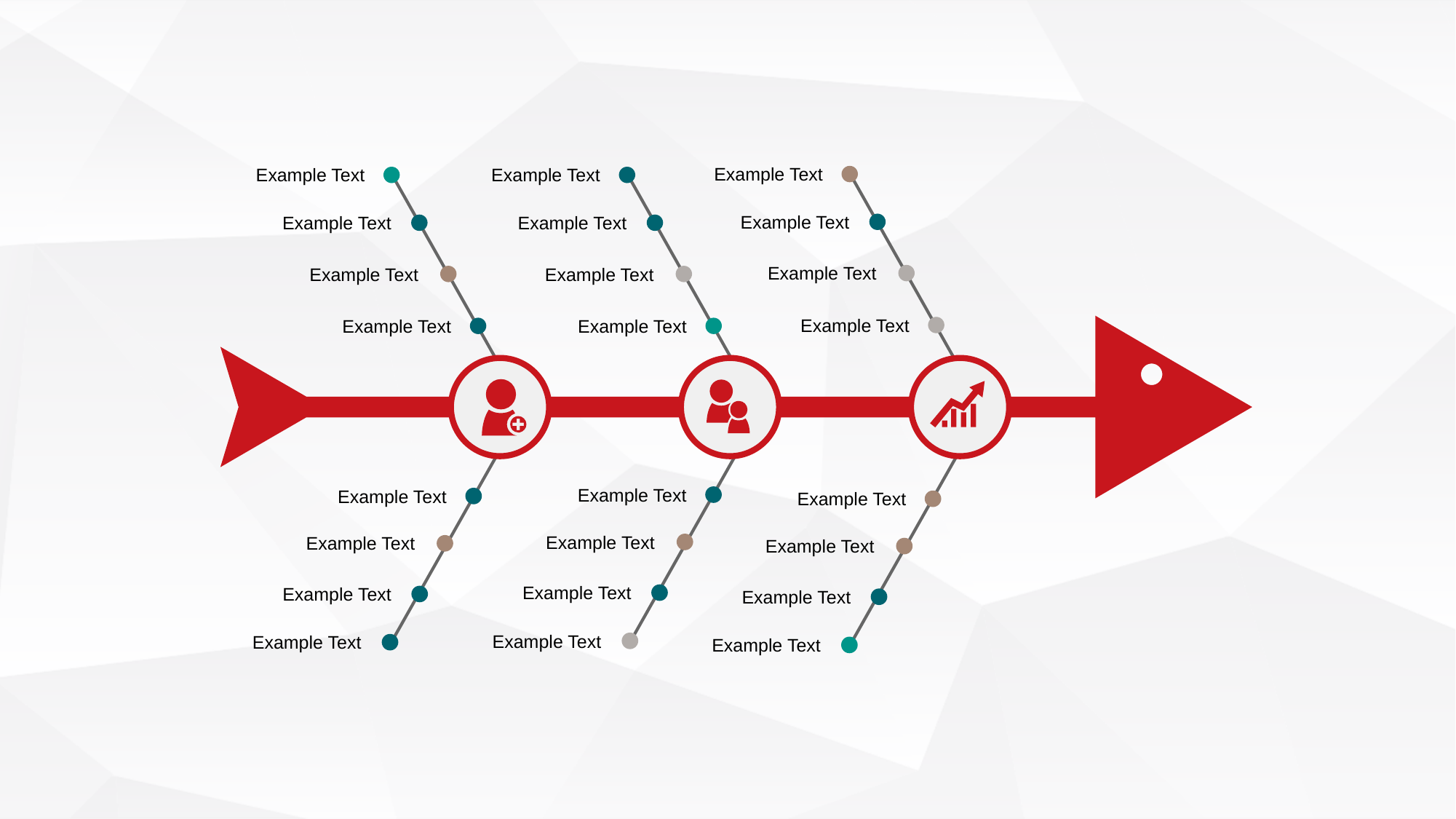

Example Text
Example Text
Example Text

Example Text
Example Text
Example Text

Example Text
Example Text
Example Text

Example Text
Example Text
Example Text

Example Text
Example Text
Example Text

Example Text
Example Text
Example Text

Example Text
Example Text
Example Text

Example Text
Example Text
Example Text